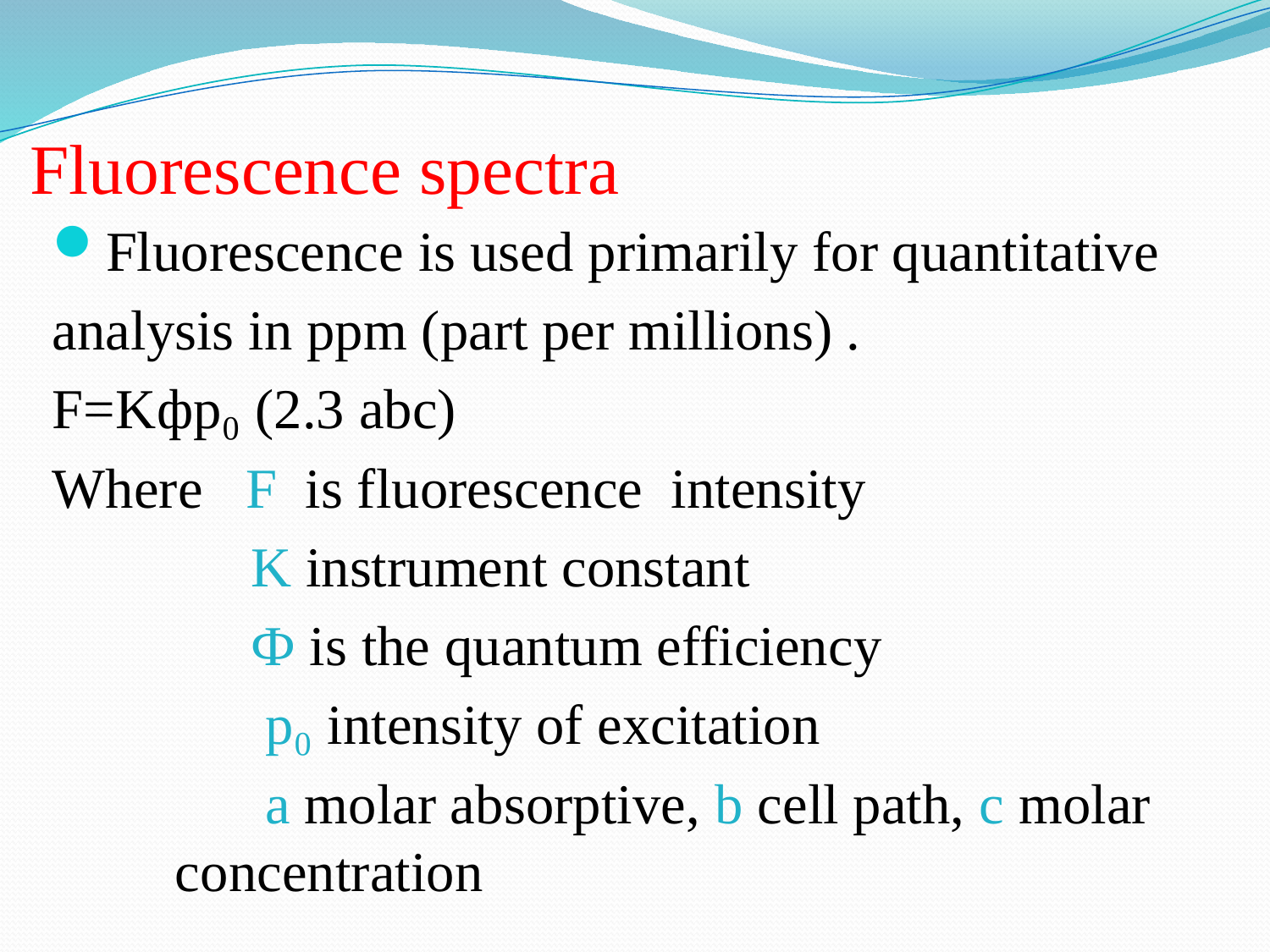

# Fluorescence spectra
Fluorescence is used primarily for quantitative
analysis in ppm (part per millions) .
F=Kфp₀ (2.3 abc)
Where   F  is fluorescence  intensity
              K instrument constant
              Ф is the quantum efficiency
               p₀ intensity of excitation
               a molar absorptive, b cell path, c molar        concentration